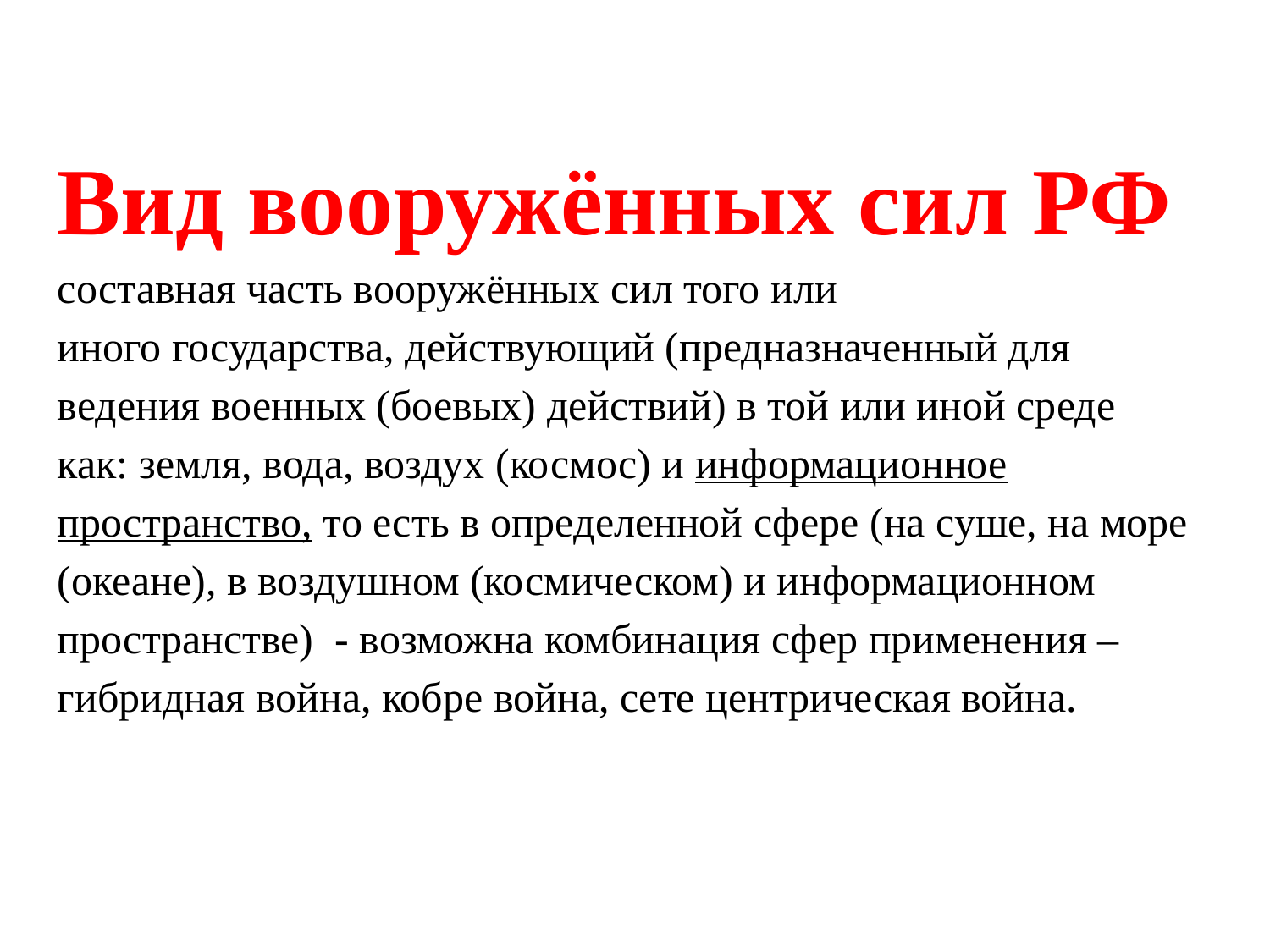

Вид вооружённых сил РФ
составная часть вооружённых сил того или иного государства, действующий (предназначенный для ведения военных (боевых) действий) в той или иной среде как: земля, вода, воздух (космос) и информационное пространство, то есть в определенной сфере (на суше, на море (океане), в воздушном (космическом) и информационном пространстве)  - возможна комбинация сфер применения – гибридная война, кобре война, сете центрическая война.